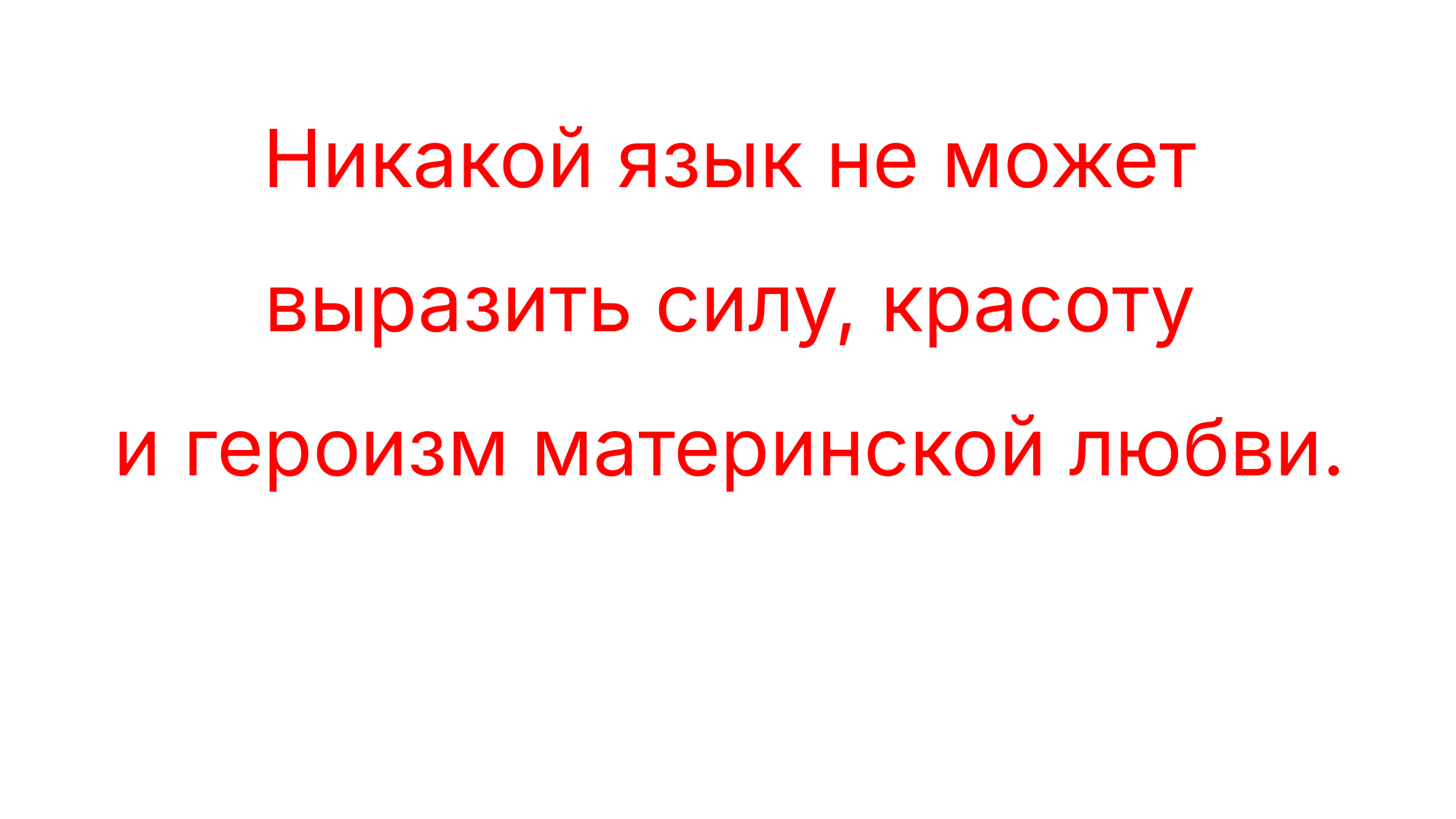

Никакой язык не может выразить силу, красоту и героизм материнской любви.